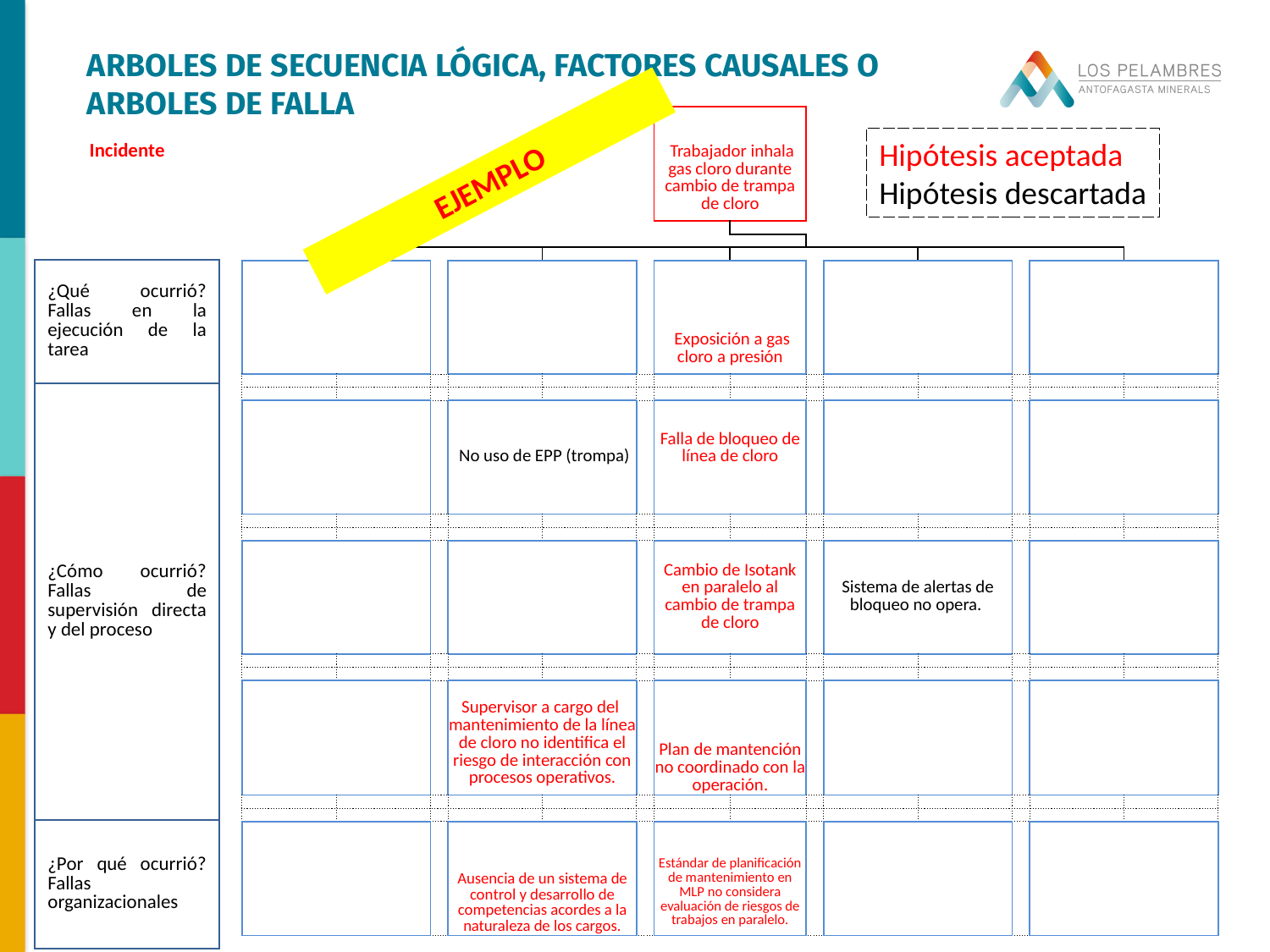

ARBOLES DE SECUENCIA LÓGICA, FACTORES CAUSALES O ARBOLES DE FALLA
|  |  |  |  |  |  | Trabajador inhala gas cloro durante cambio de trampa de cloro |  |  |  |  |  |  |  |
| --- | --- | --- | --- | --- | --- | --- | --- | --- | --- | --- | --- | --- | --- |
|  |  |  |  |  |  |  |  |  |  |  |  |  |  |
|  |  |  |  |  |  |  |  |  |  |  |  |  |  |
|  |  |  |  |  |  |  |  |  |  |  |  |  |  |
|  |  |  |  |  |  | Exposición a gas cloro a presión |  |  |  |  |  |  |  |
|  |  |  |  |  |  |  |  |  |  |  |  |  |  |
|  |  |  |  |  |  |  |  |  |  |  |  |  |  |
|  |  |  | No uso de EPP (trompa) |  |  | Falla de bloqueo de línea de cloro |  |  |  |  |  |  |  |
|  |  |  |  |  |  |  |  |  |  |  |  |  |  |
|  |  |  |  |  |  |  |  |  |  |  |  |  |  |
|  |  |  |  |  |  | Cambio de Isotank en paralelo al cambio de trampa de cloro |  |  | Sistema de alertas de bloqueo no opera. |  |  |  |  |
|  |  |  |  |  |  |  |  |  |  |  |  |  |  |
|  |  |  |  |  |  |  |  |  |  |  |  |  |  |
|  |  |  | Supervisor a cargo del mantenimiento de la línea de cloro no identifica el riesgo de interacción con procesos operativos. |  |  | Plan de mantención no coordinado con la operación. |  |  |  |  |  |  |  |
|  |  |  |  |  |  |  |  |  |  |  |  |  |  |
|  |  |  |  |  |  |  |  |  |  |  |  |  |  |
|  |  |  | Ausencia de un sistema de control y desarrollo de competencias acordes a la naturaleza de los cargos. |  |  | Estándar de planificación de mantenimiento en MLP no considera evaluación de riesgos de trabajos en paralelo. |  |  |  |  |  |  |  |
Hipótesis aceptada
Hipótesis descartada
| Incidente |
| --- |
| ¿Qué ocurrió? Fallas en la ejecución de la tarea |
| ¿Cómo ocurrió? Fallas de supervisión directa y del proceso |
| ¿Por qué ocurrió? Fallas organizacionales |
EJEMPLO